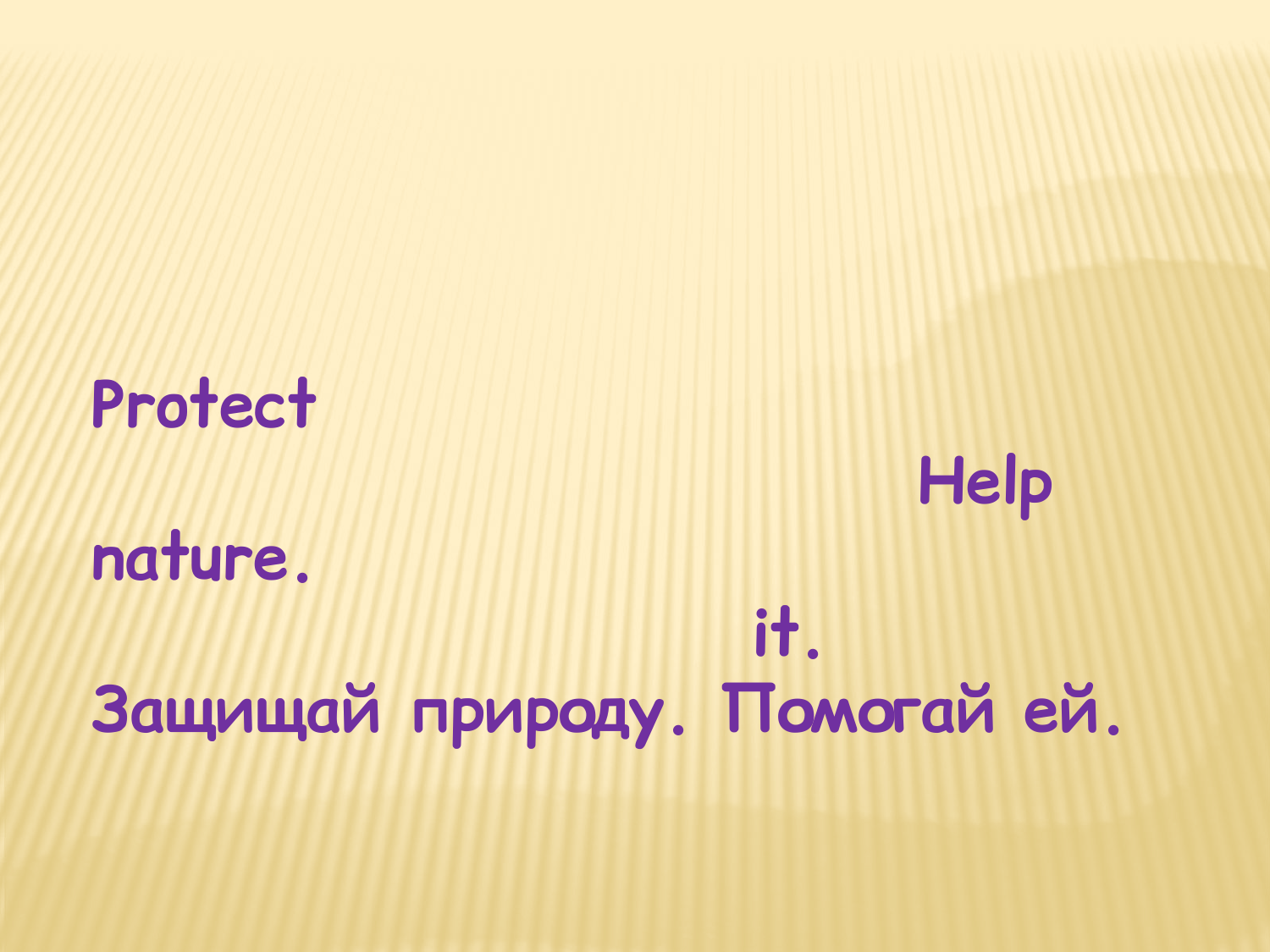

Protect
                              Help
nature.
                        it.
Защищай природу. Помогай ей.